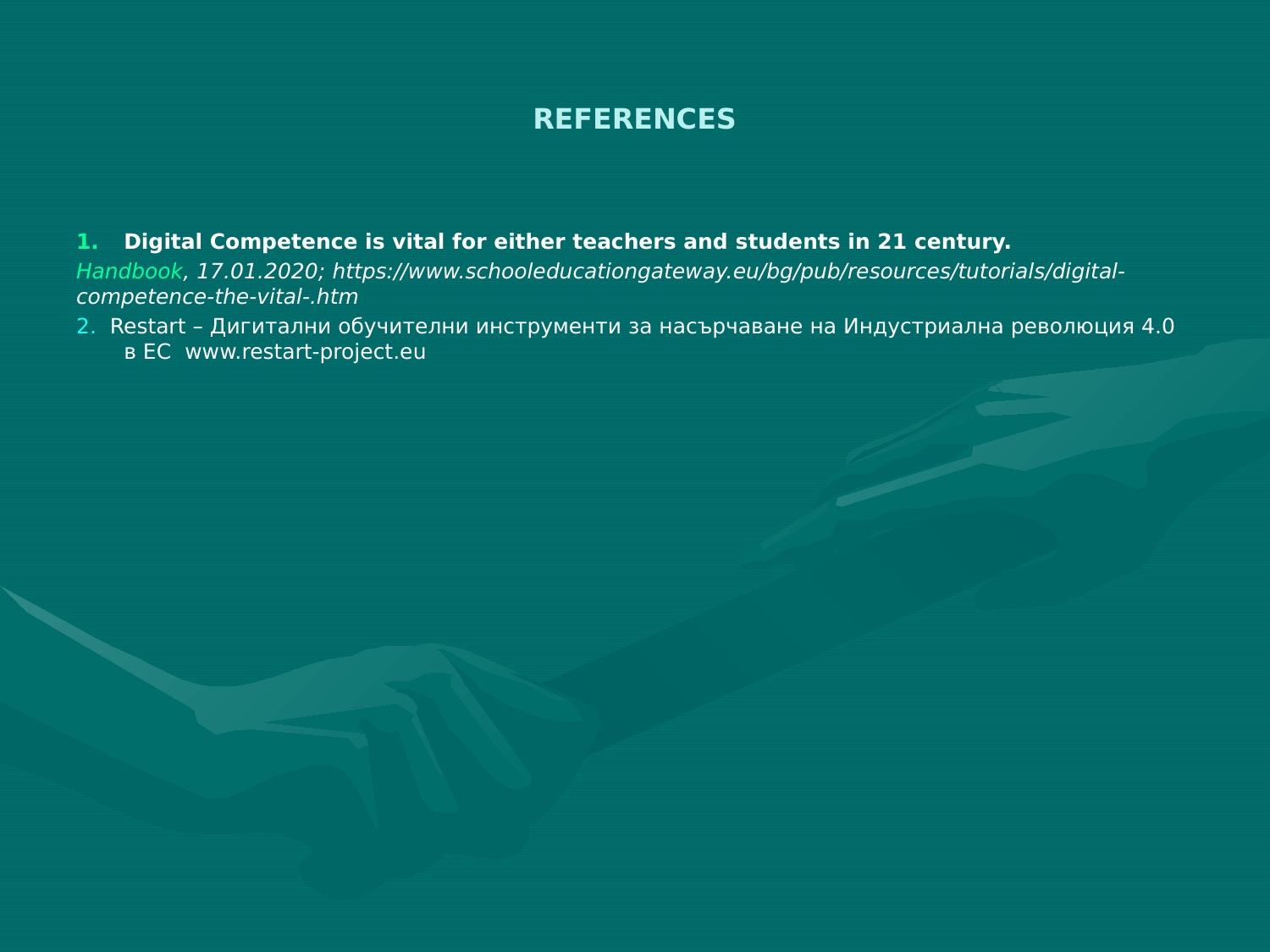

# REFERENCES
Digital Competence is vital for either teachers and students in 21 century.
Handbook, 17.01.2020; https://www.schooleducationgateway.eu/bg/pub/resources/tutorials/digital-competence-the-vital-.htm
2.  Restart – Дигитални обучителни инструменти за насърчаване на Индустриална революция 4.0 в ЕС  www.restart-project.eu